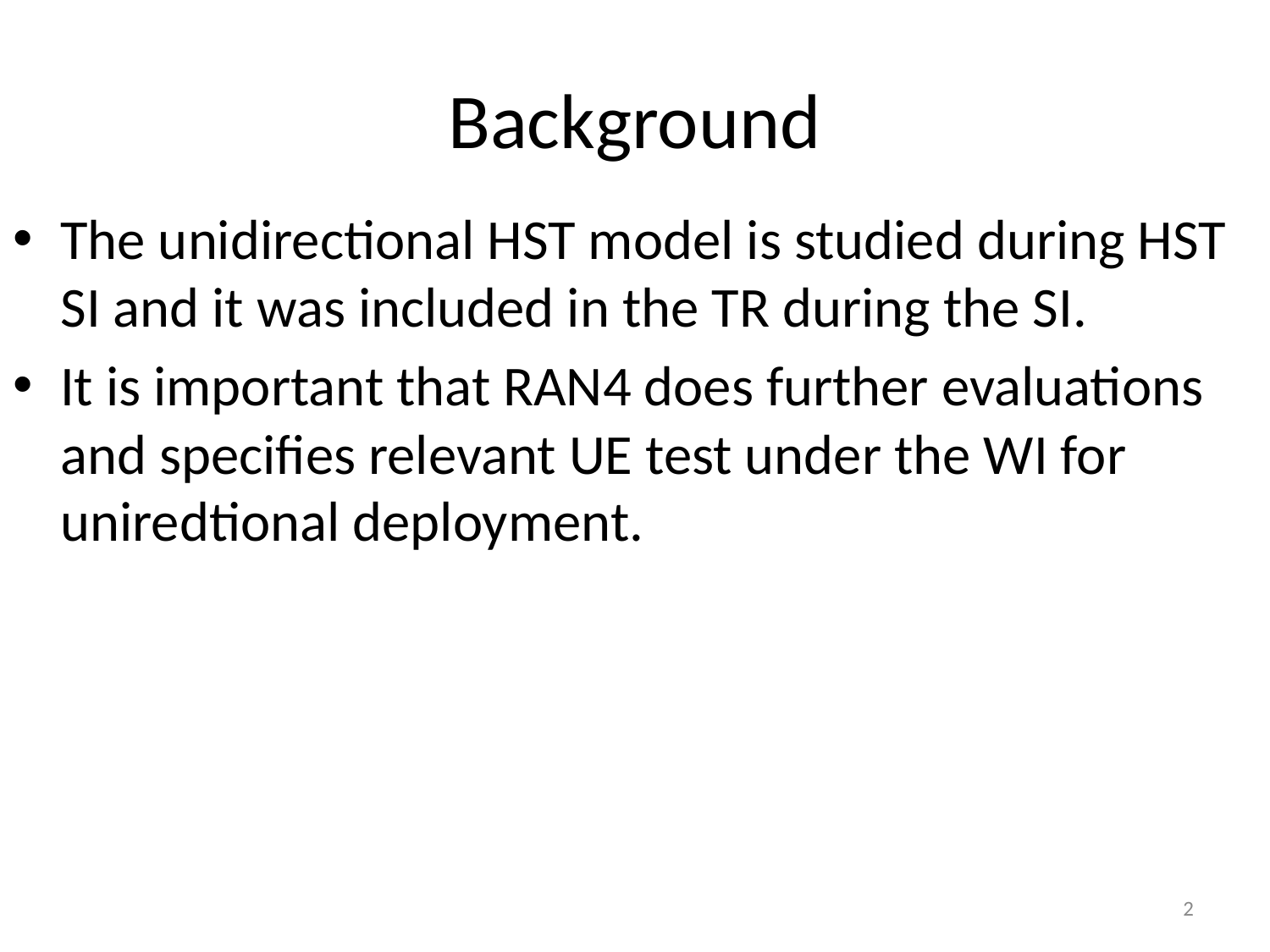

# Background
The unidirectional HST model is studied during HST SI and it was included in the TR during the SI.
It is important that RAN4 does further evaluations and specifies relevant UE test under the WI for uniredtional deployment.

2